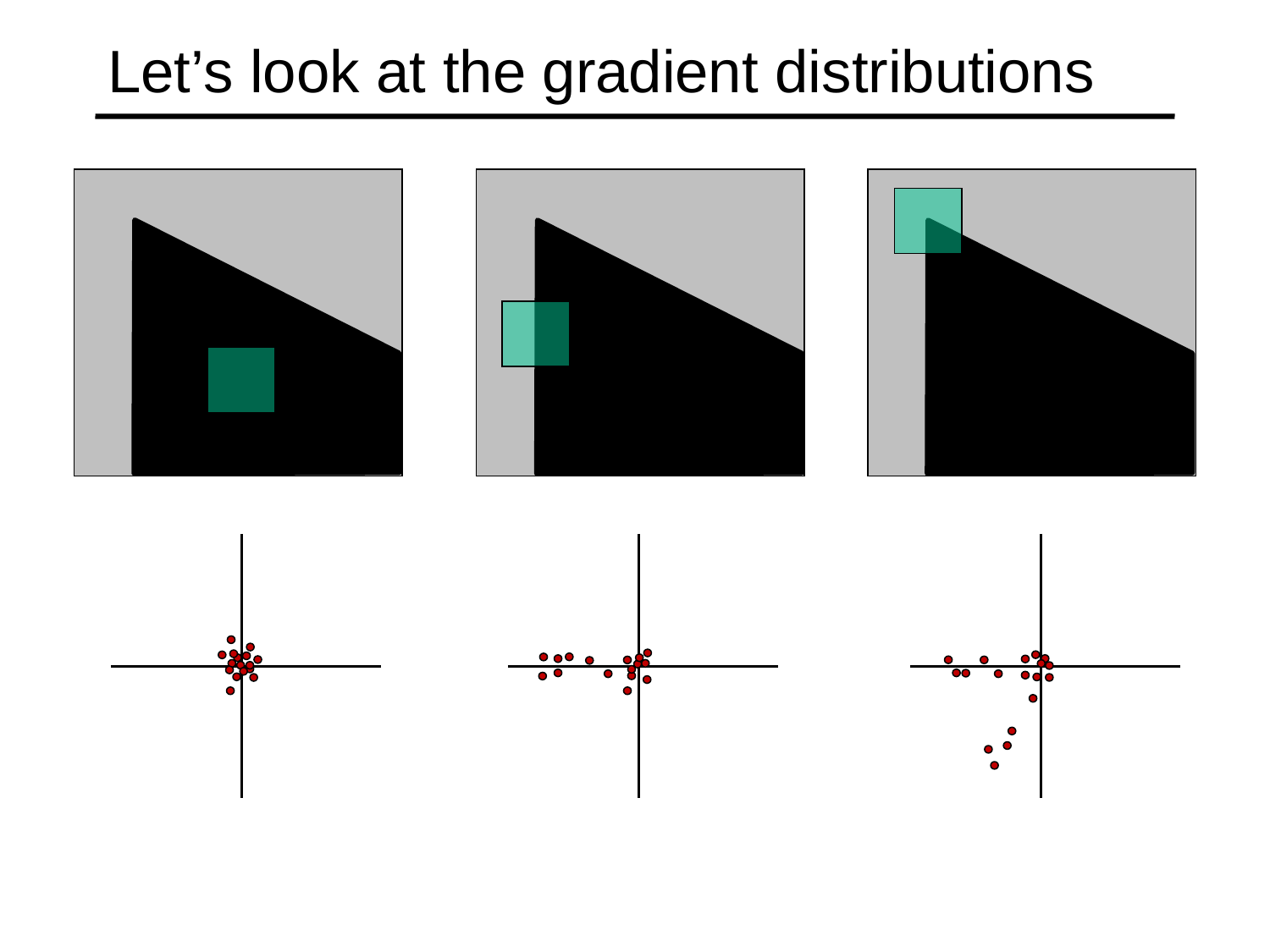

# Let’s look at the gradient distributions